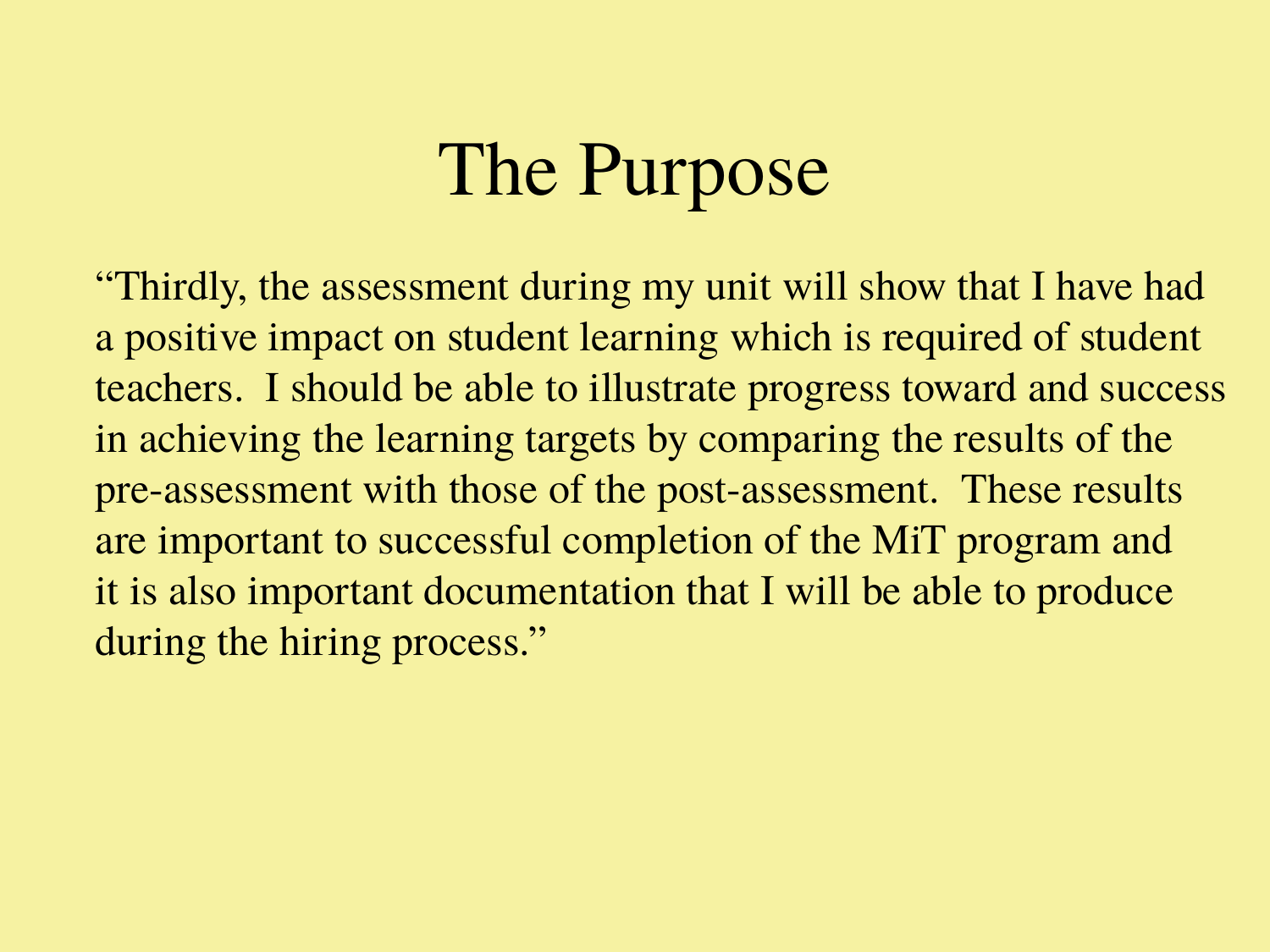

# The Purpose
“Thirdly, the assessment during my unit will show that I have had
a positive impact on student learning which is required of student
teachers.  I should be able to illustrate progress toward and success
in achieving the learning targets by comparing the results of the
pre-assessment with those of the post-assessment.  These results
are important to successful completion of the MiT program and
it is also important documentation that I will be able to produce
during the hiring process.”